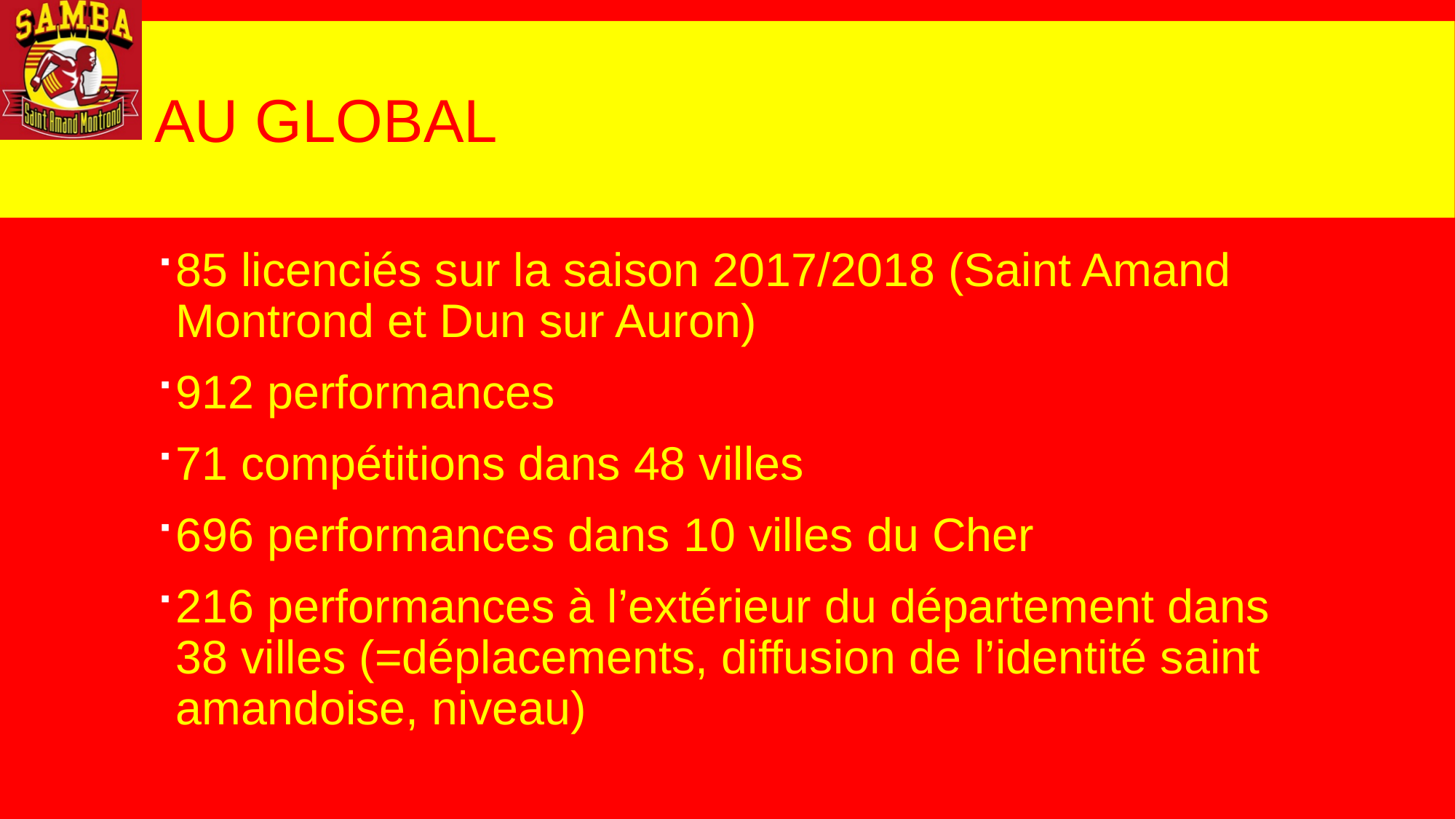

# Au global
85 licenciés sur la saison 2017/2018 (Saint Amand Montrond et Dun sur Auron)
912 performances
71 compétitions dans 48 villes
696 performances dans 10 villes du Cher
216 performances à l’extérieur du département dans 38 villes (=déplacements, diffusion de l’identité saint amandoise, niveau)